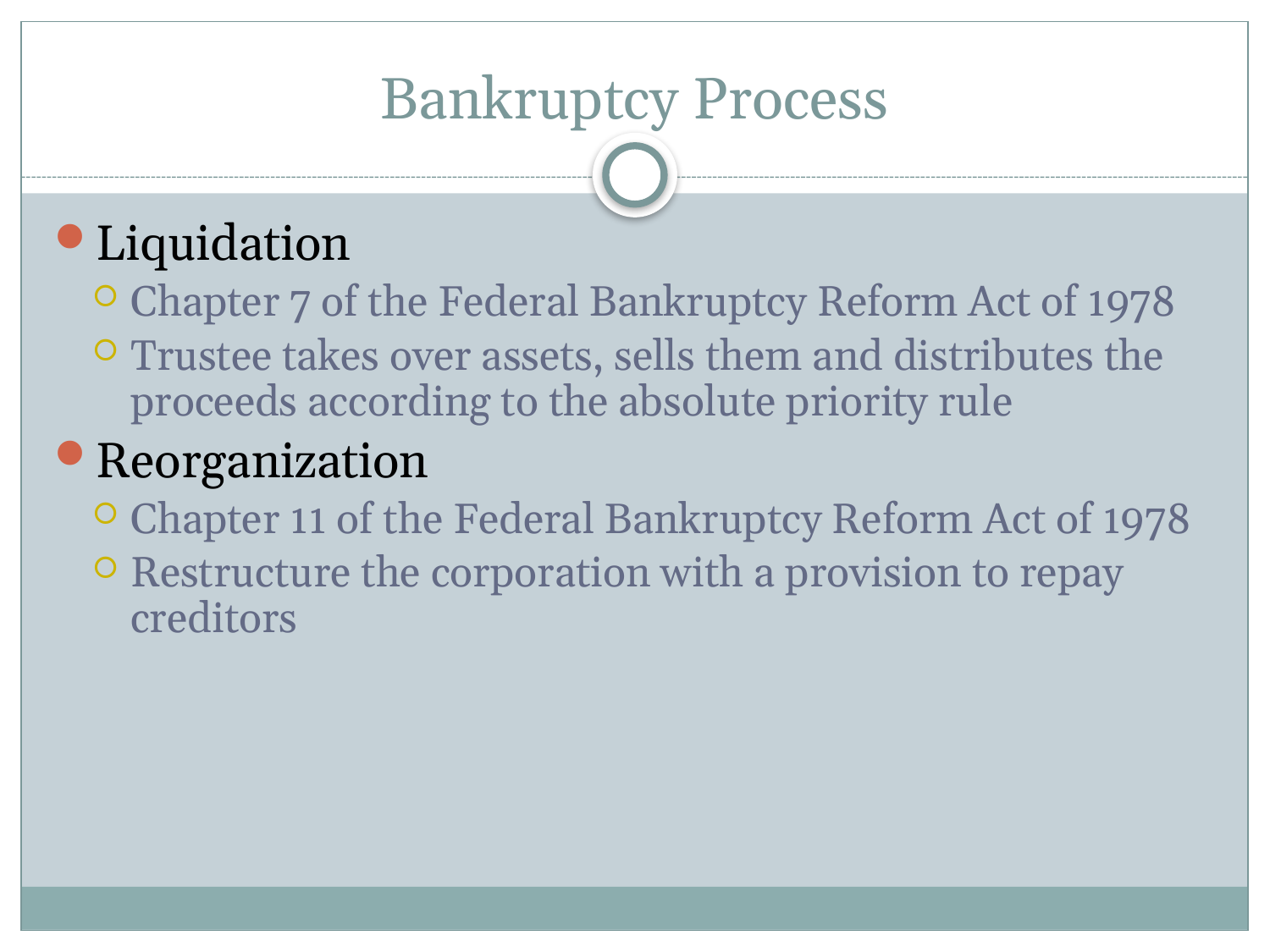

# Bankruptcy Process
Liquidation
Chapter 7 of the Federal Bankruptcy Reform Act of 1978
Trustee takes over assets, sells them and distributes the proceeds according to the absolute priority rule
Reorganization
Chapter 11 of the Federal Bankruptcy Reform Act of 1978
Restructure the corporation with a provision to repay creditors